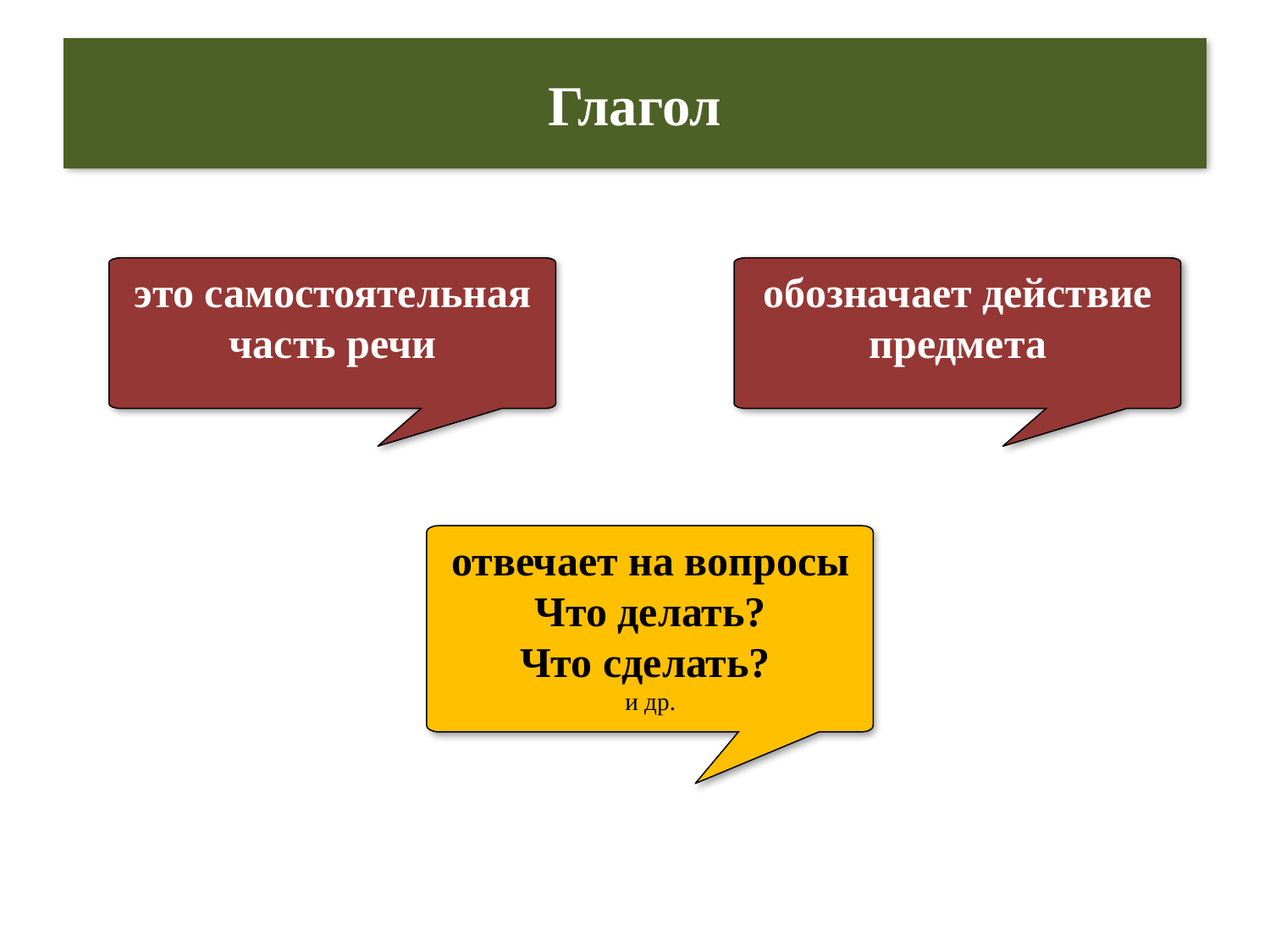

# Глагол
это самостоятельная часть речи
обозначает действие предмета
отвечает на вопросы
Что делать?
Что сделать?
и др.